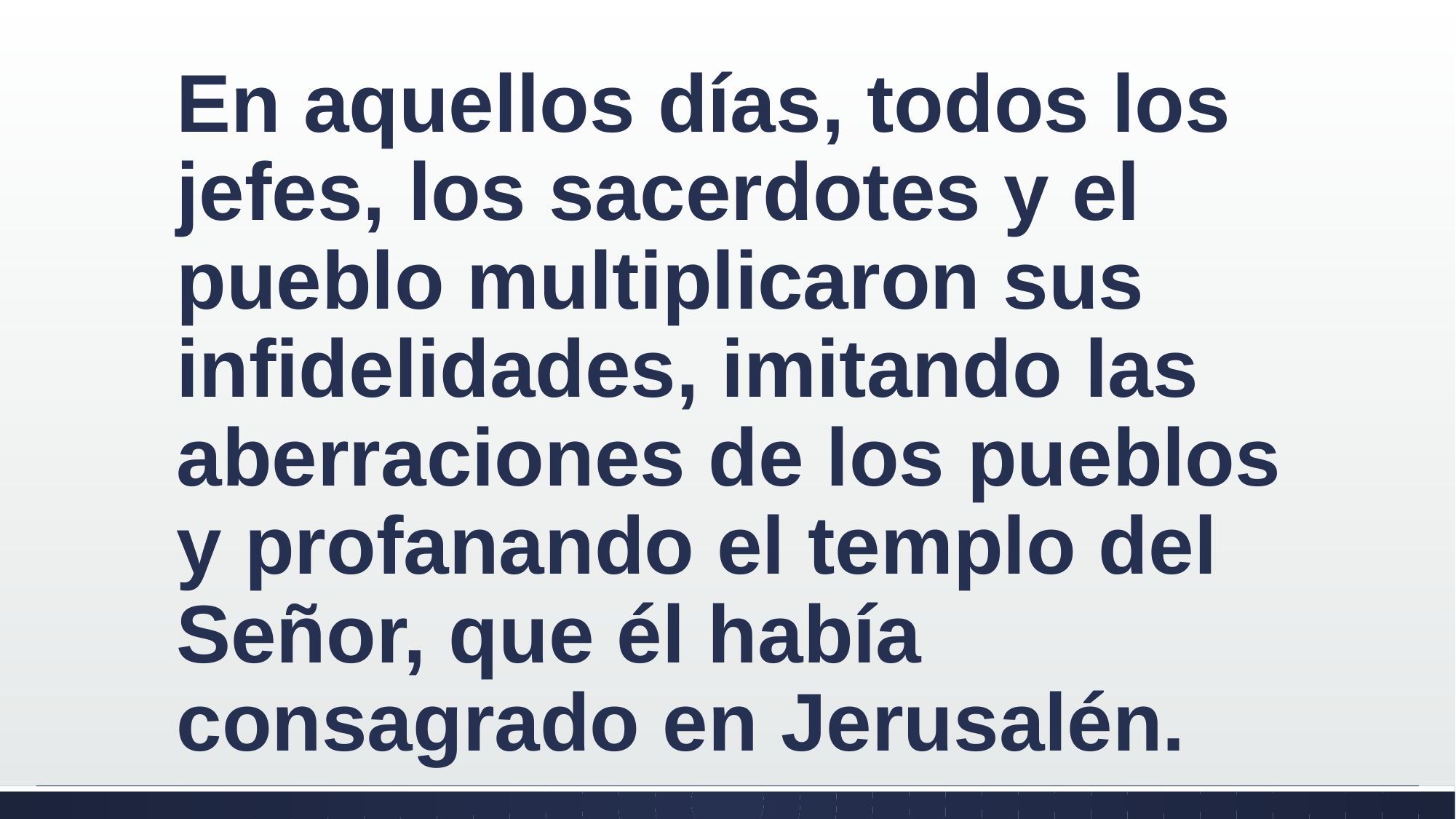

#
En aquellos días, todos los jefes, los sacerdotes y el pueblo multiplicaron sus infidelidades, imitando las aberraciones de los pueblos y profanando el templo del Señor, que él había consagrado en Jerusalén.